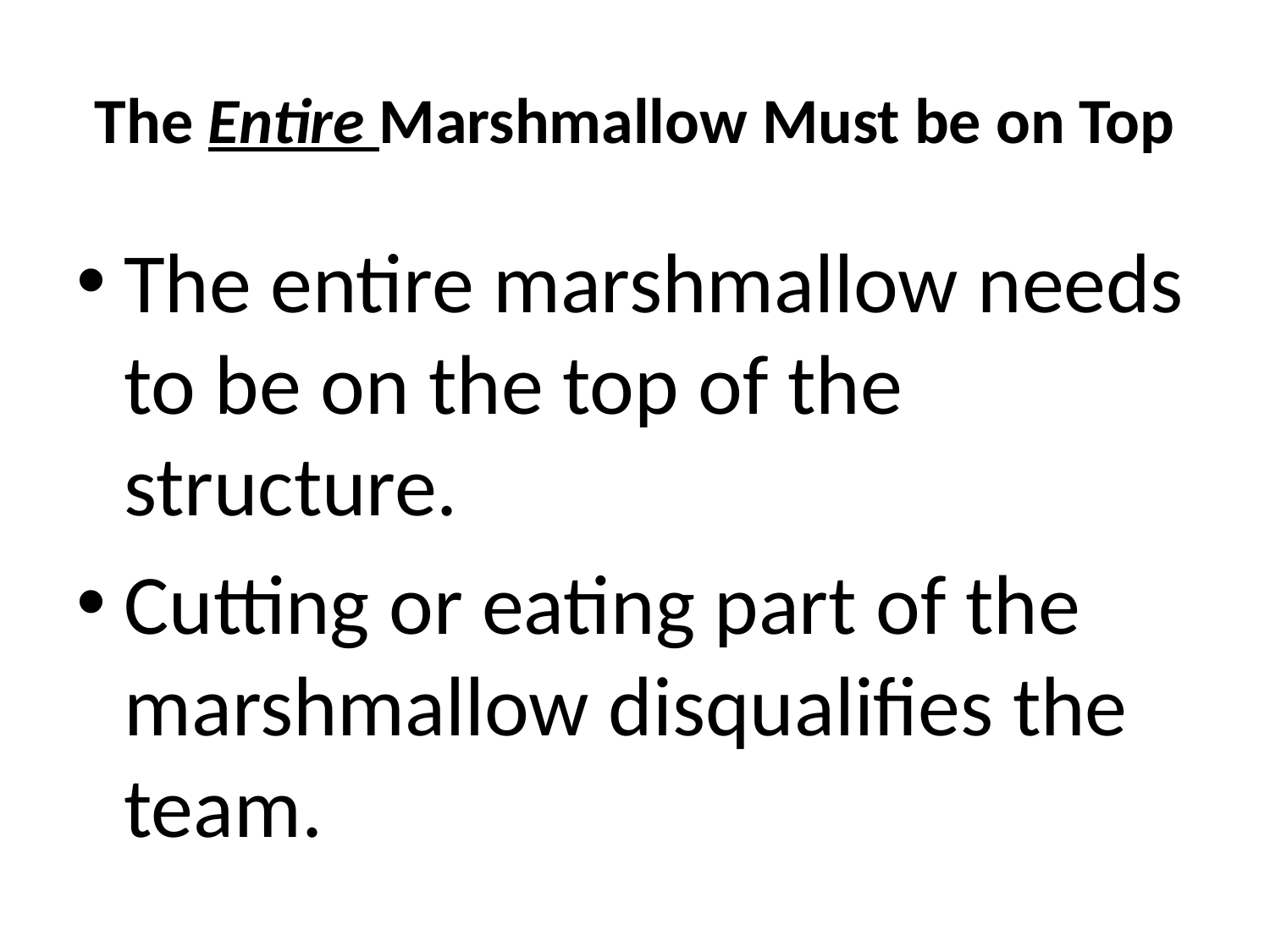

# The Entire Marshmallow Must be on Top
The entire marshmallow needs to be on the top of the structure.
Cutting or eating part of the marshmallow disqualifies the team.